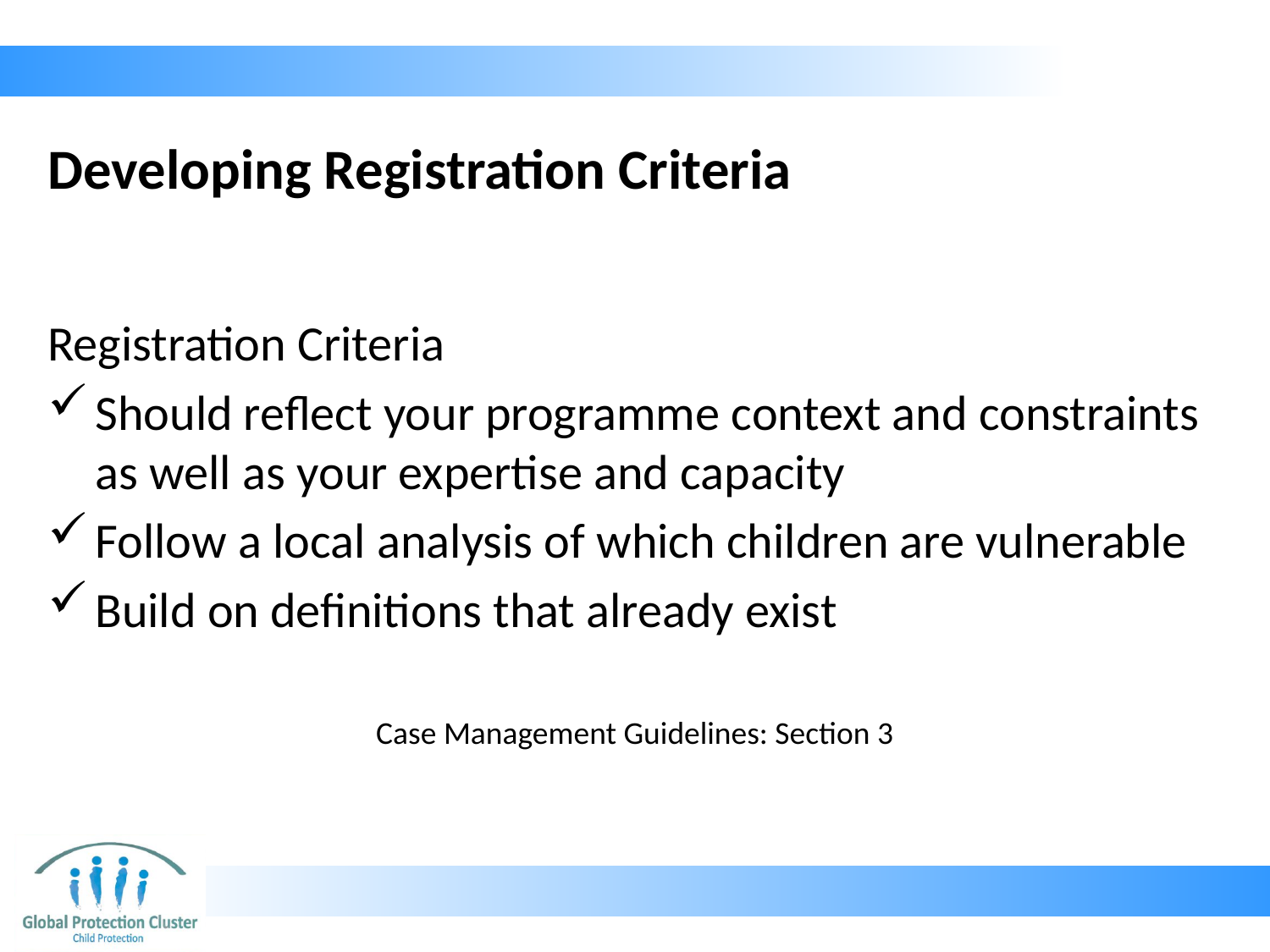

# Developing Registration Criteria

Registration Criteria
Should reflect your programme context and constraints as well as your expertise and capacity
Follow a local analysis of which children are vulnerable
Build on definitions that already exist

Case Management Guidelines: Section 3